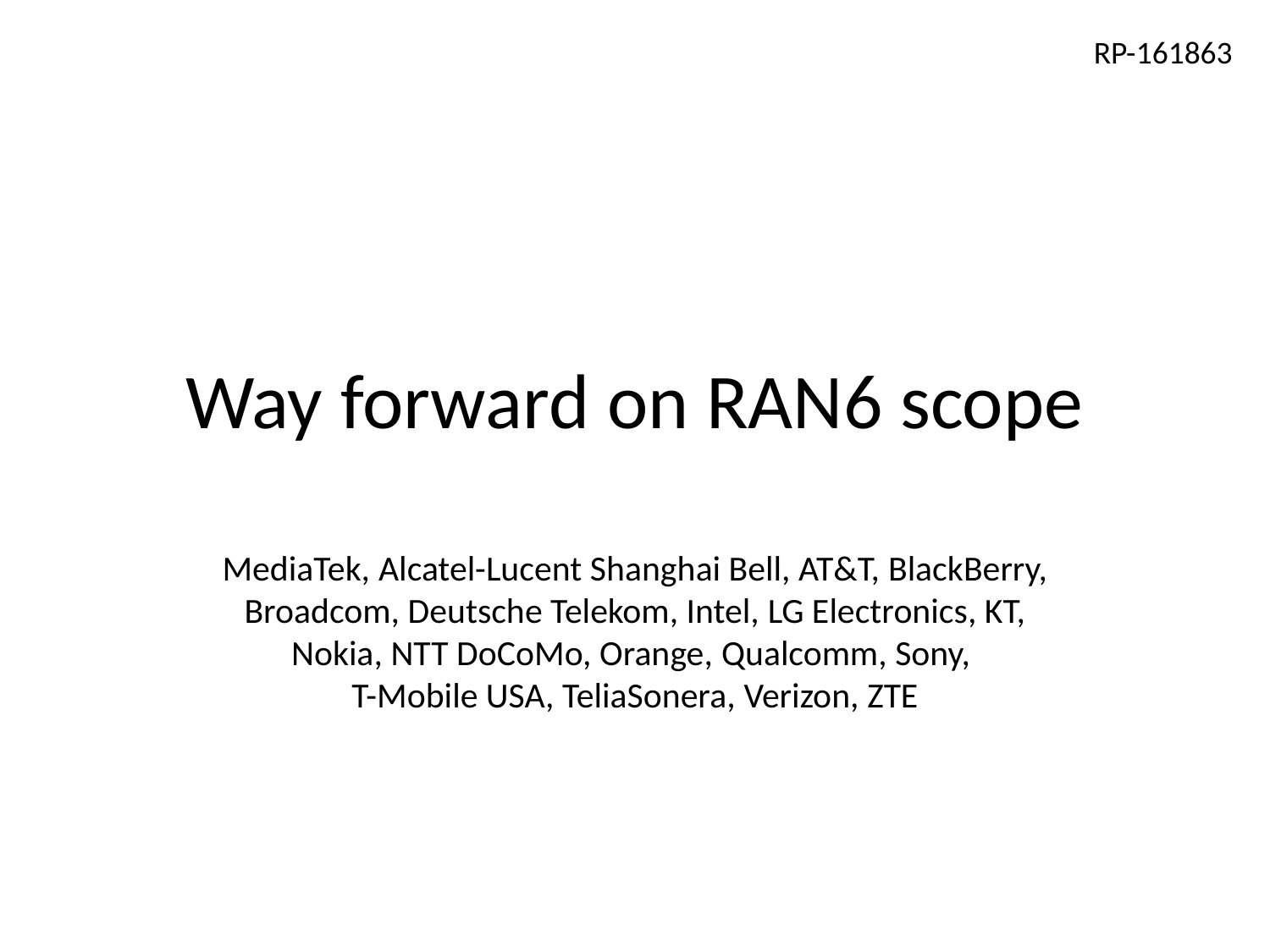

RP-161863
# Way forward on RAN6 scope
MediaTek, Alcatel-Lucent Shanghai Bell, AT&T, BlackBerry, Broadcom, Deutsche Telekom, Intel, LG Electronics, KT, Nokia, NTT DoCoMo, Orange, Qualcomm, Sony,
T-Mobile USA, TeliaSonera, Verizon, ZTE